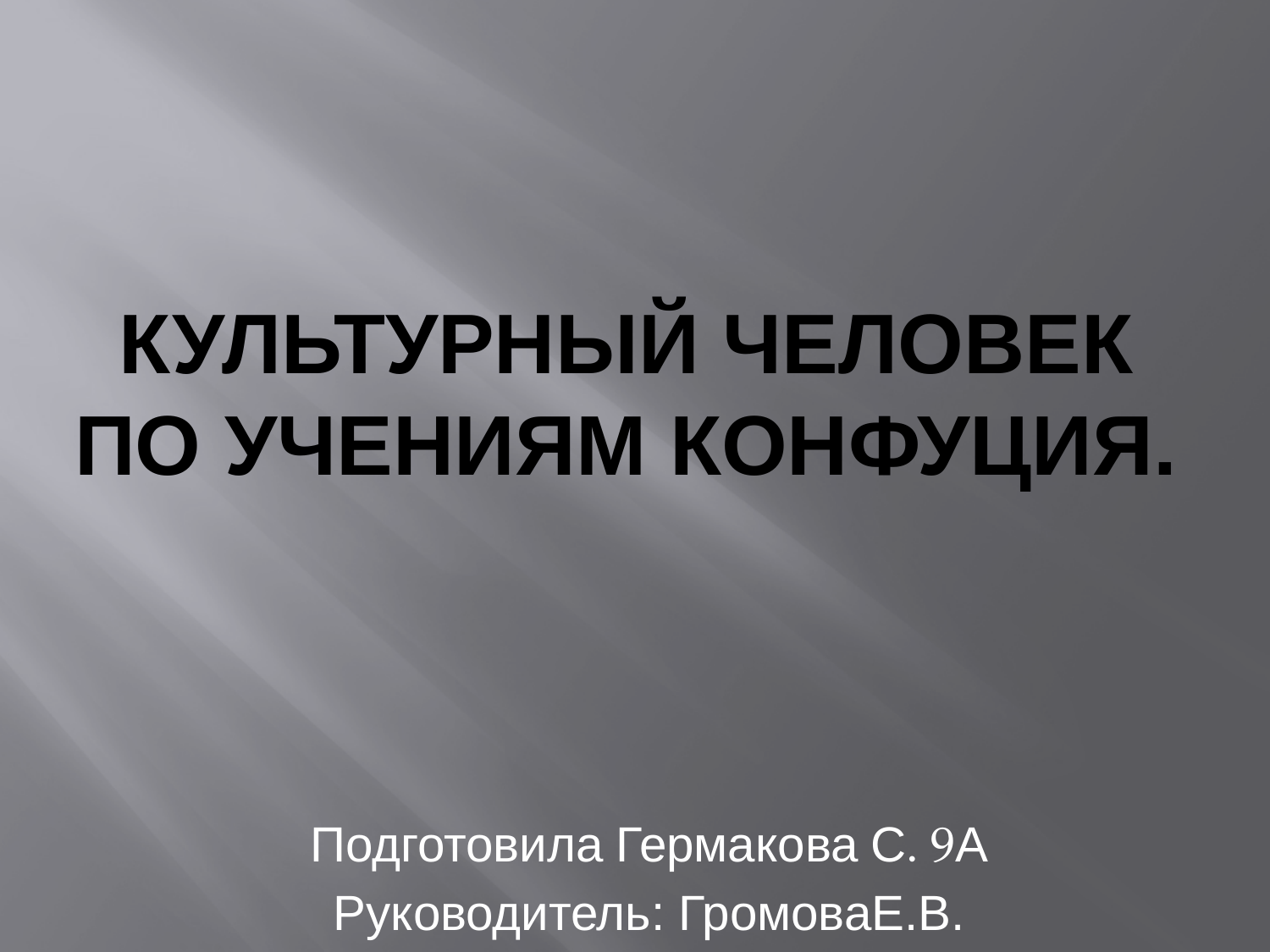

# Культурный человек по учениям Конфуция.
Подготовила Гермакова С. 9А
Руководитель: ГромоваЕ.В.